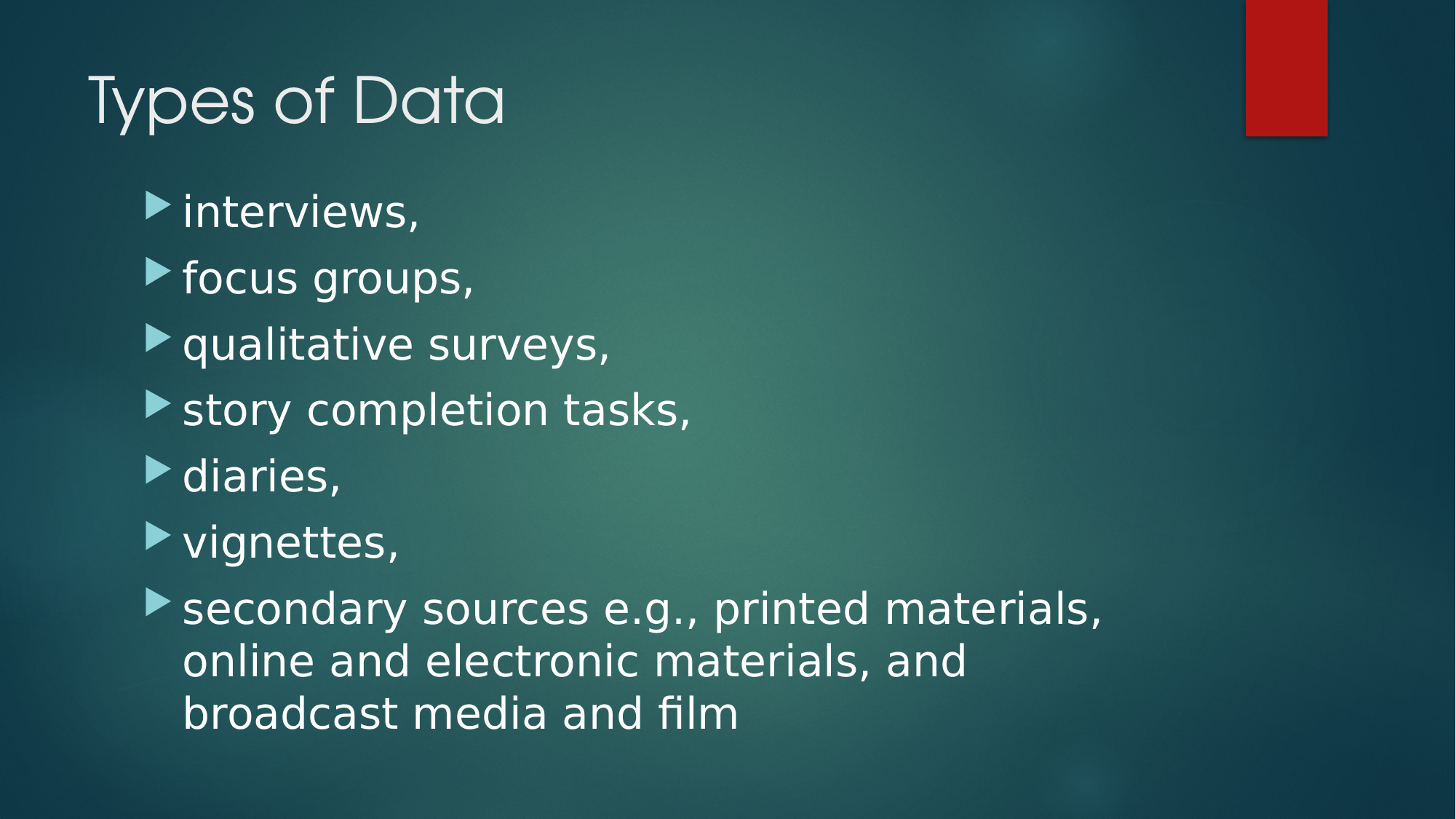

# Types of Data
interviews,
focus groups,
qualitative surveys,
story completion tasks,
diaries,
vignettes,
secondary sources e.g., printed materials, online and electronic materials, and broadcast media and film